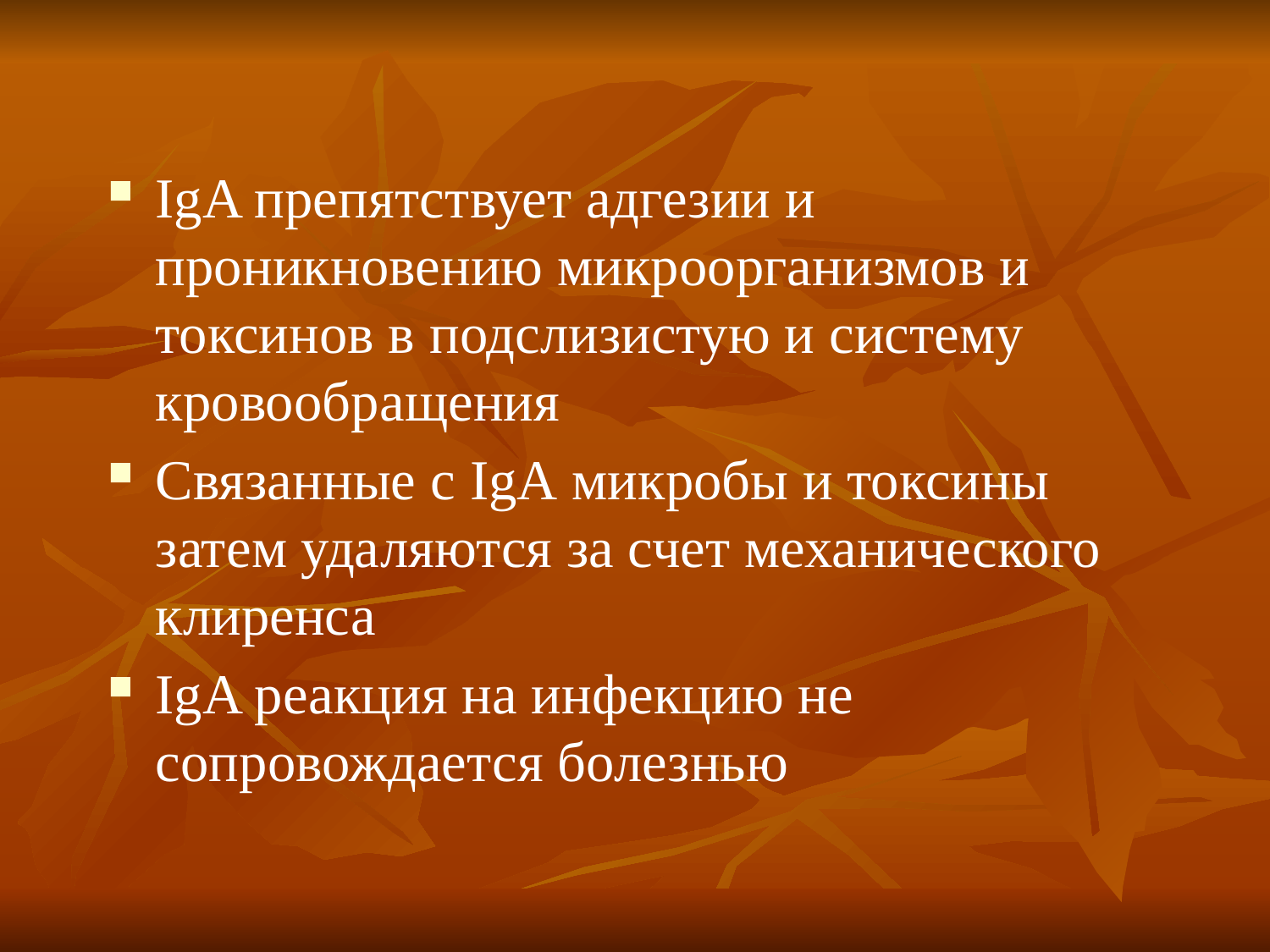

IgA препятствует адгезии и проникновению микроорганизмов и токсинов в подслизистую и систему кровообращения
Связанные с IgA микробы и токсины затем удаляются за счет механического клиренса
IgA реакция на инфекцию не сопровождается болезнью